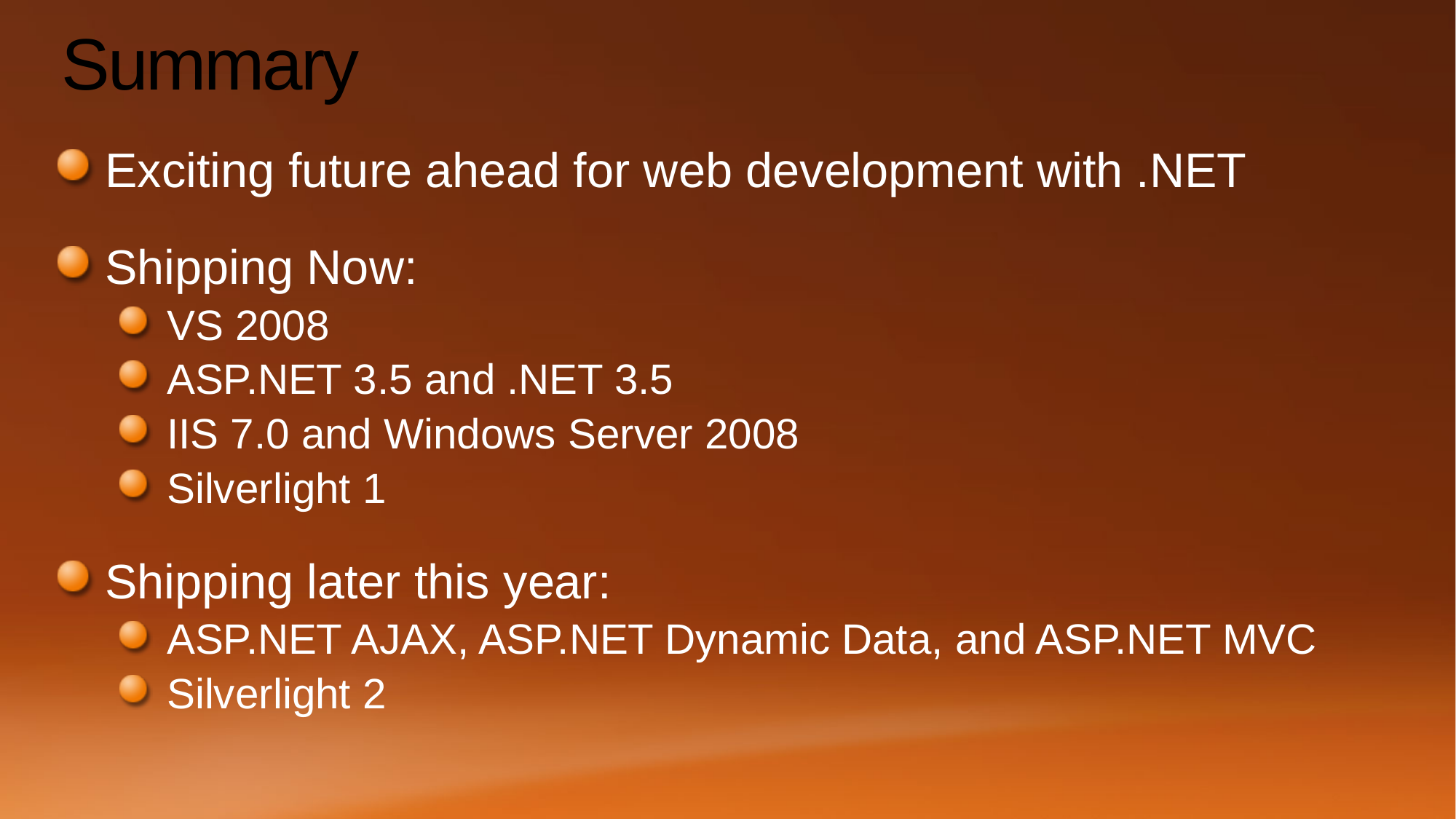

# Summary
Exciting future ahead for web development with .NET

Shipping Now:
VS 2008
ASP.NET 3.5 and .NET 3.5
IIS 7.0 and Windows Server 2008
Silverlight 1

Shipping later this year:
ASP.NET AJAX, ASP.NET Dynamic Data, and ASP.NET MVC
Silverlight 2